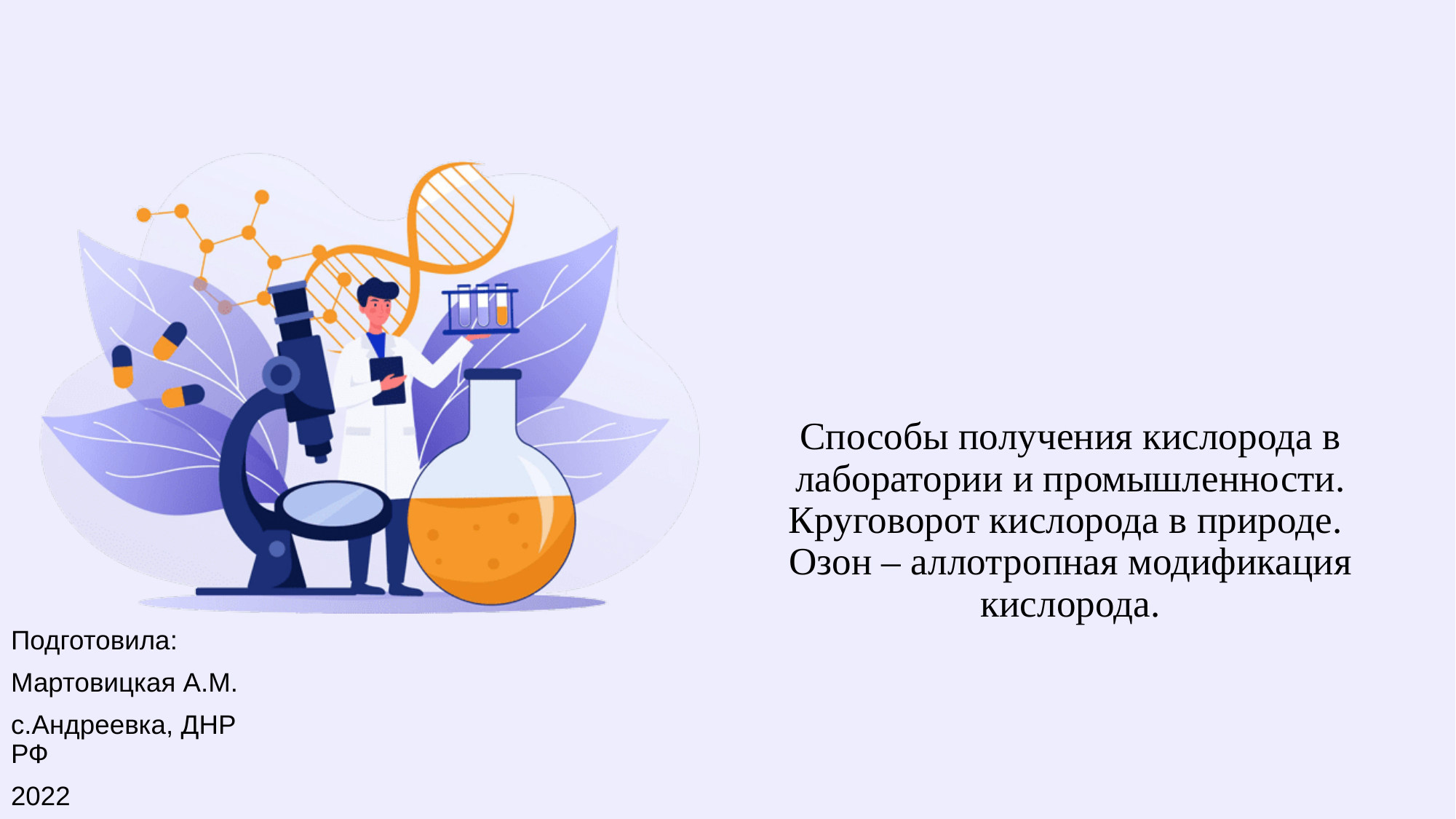

# Способы получения кислорода в лаборатории и промышленности. Круговорот кислорода в природе. Озон – аллотропная модификация кислорода.
Подготовила:
Мартовицкая А.М.
с.Андреевка, ДНР РФ
2022